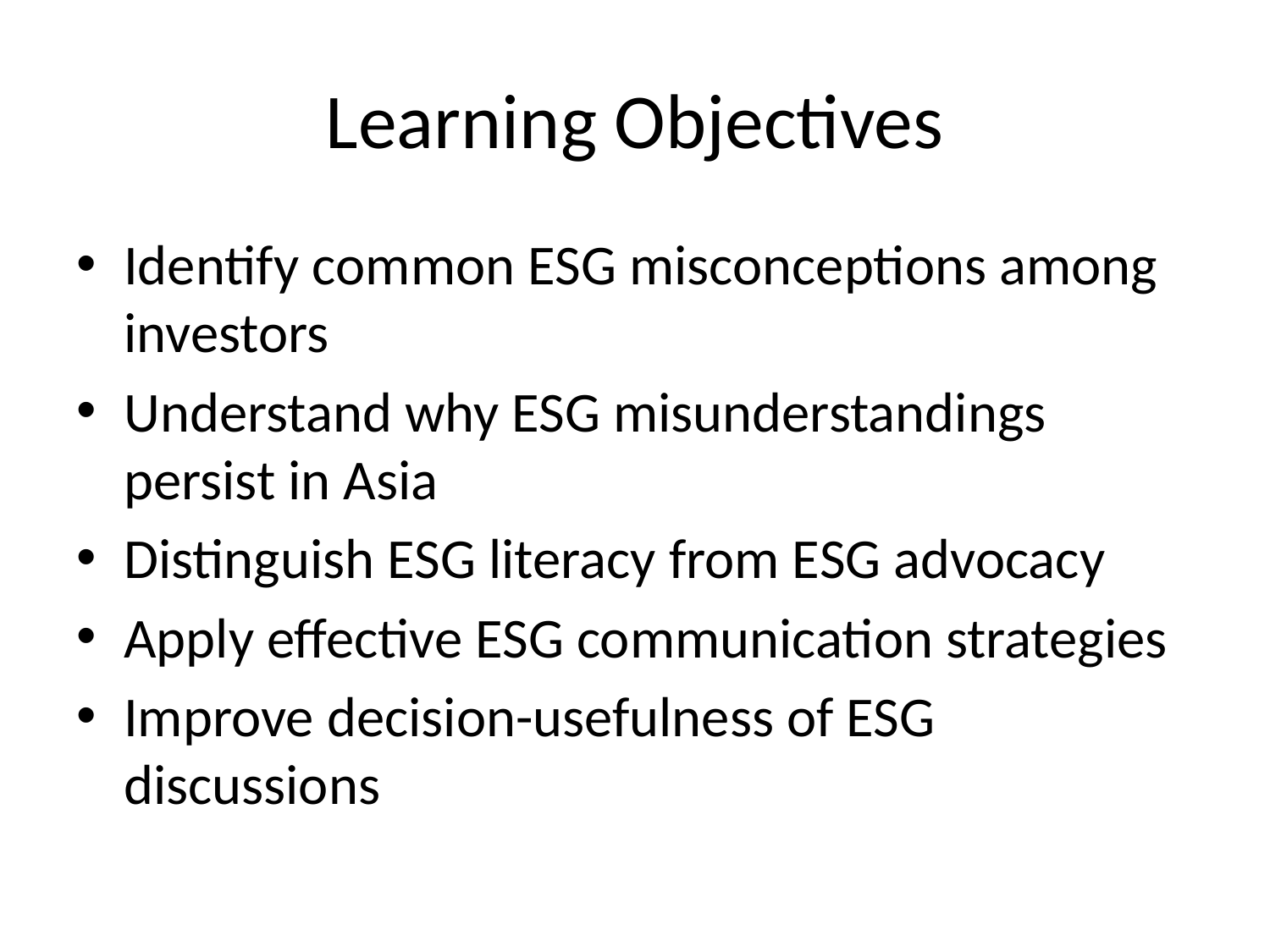

# Learning Objectives
Identify common ESG misconceptions among investors
Understand why ESG misunderstandings persist in Asia
Distinguish ESG literacy from ESG advocacy
Apply effective ESG communication strategies
Improve decision-usefulness of ESG discussions